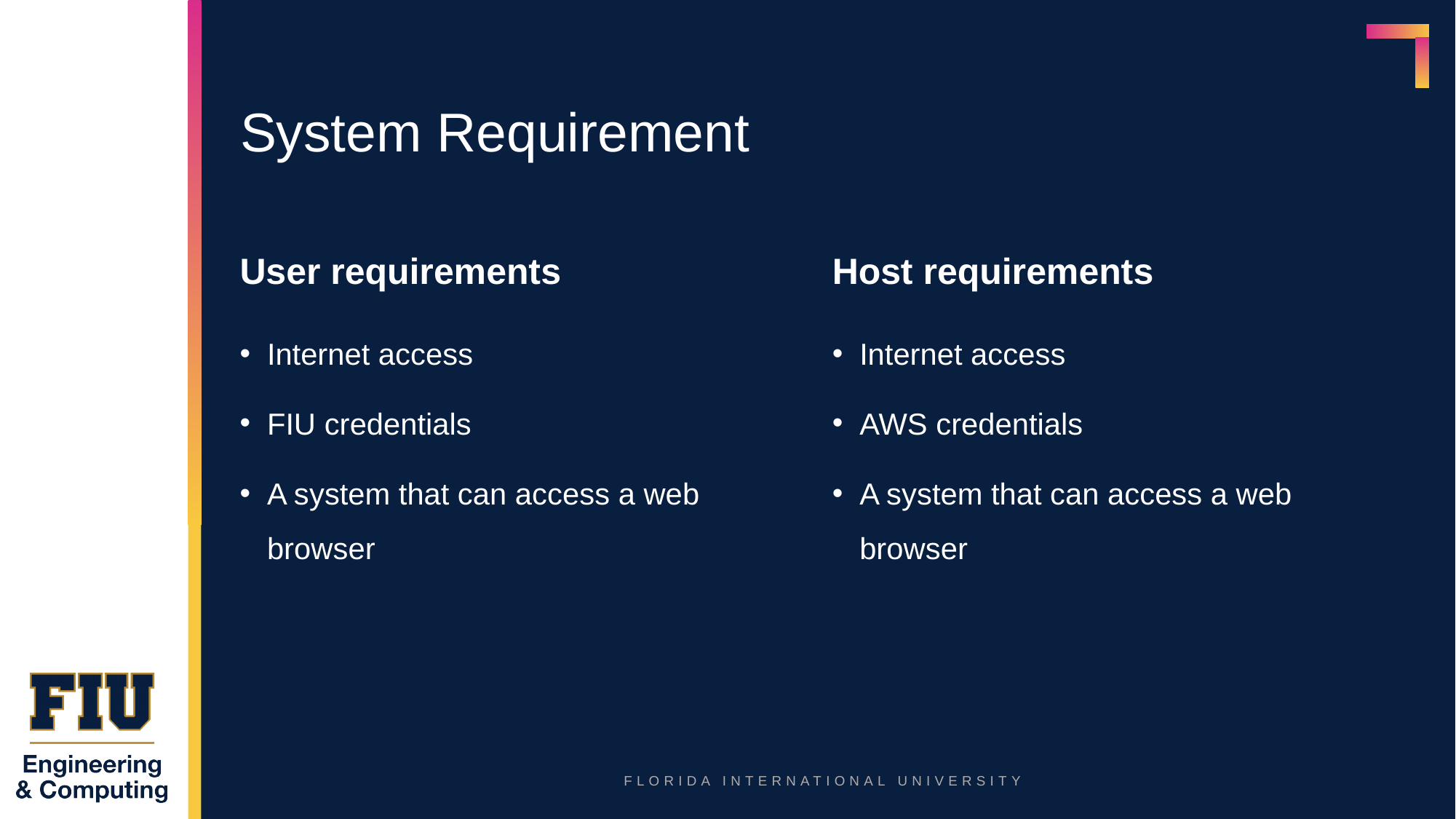

# System Requirement
User requirements
Host requirements
Internet access
FIU credentials
A system that can access a web browser
Internet access
AWS credentials
A system that can access a web browser